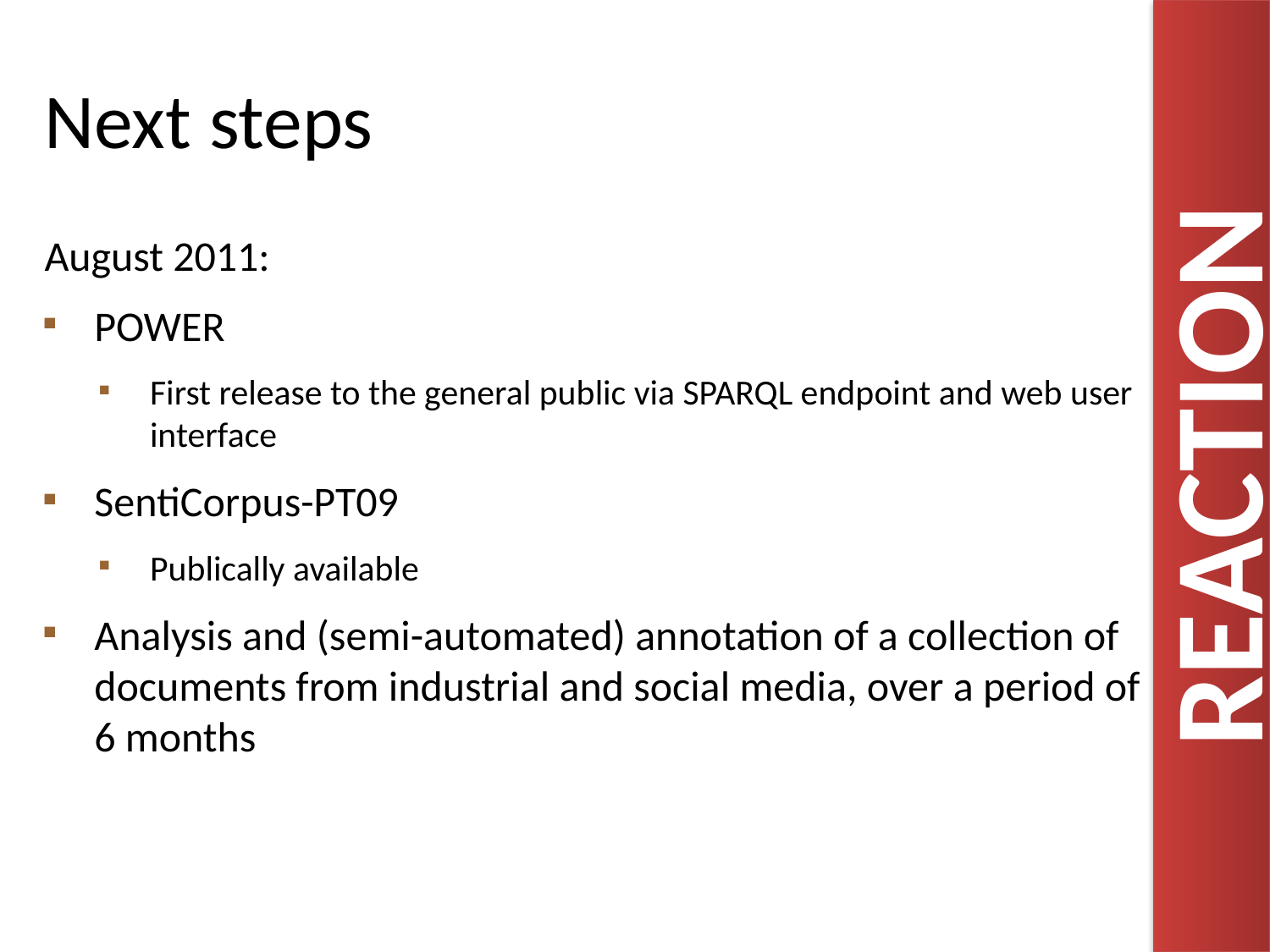

# Next steps
August 2011:
POWER
First release to the general public via SPARQL endpoint and web user interface
SentiCorpus-PT09
Publically available
Analysis and (semi-automated) annotation of a collection of documents from industrial and social media, over a period of 6 months